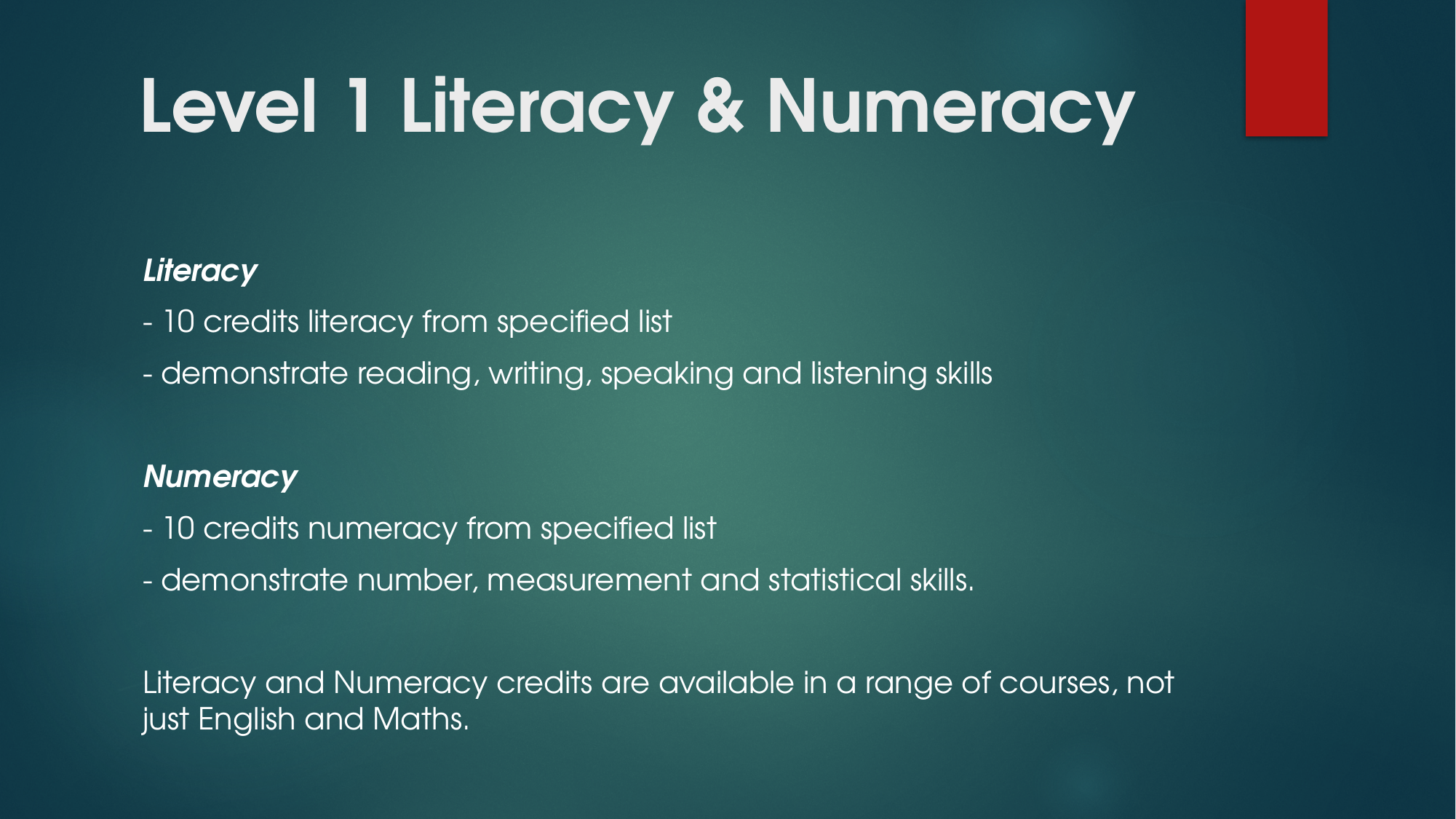

# Level 1 Literacy & Numeracy
Literacy
- 10 credits literacy from specified list
- demonstrate reading, writing, speaking and listening skills

Numeracy
- 10 credits numeracy from specified list
- demonstrate number, measurement and statistical skills.

Literacy and Numeracy credits are available in a range of courses, not just English and Maths.